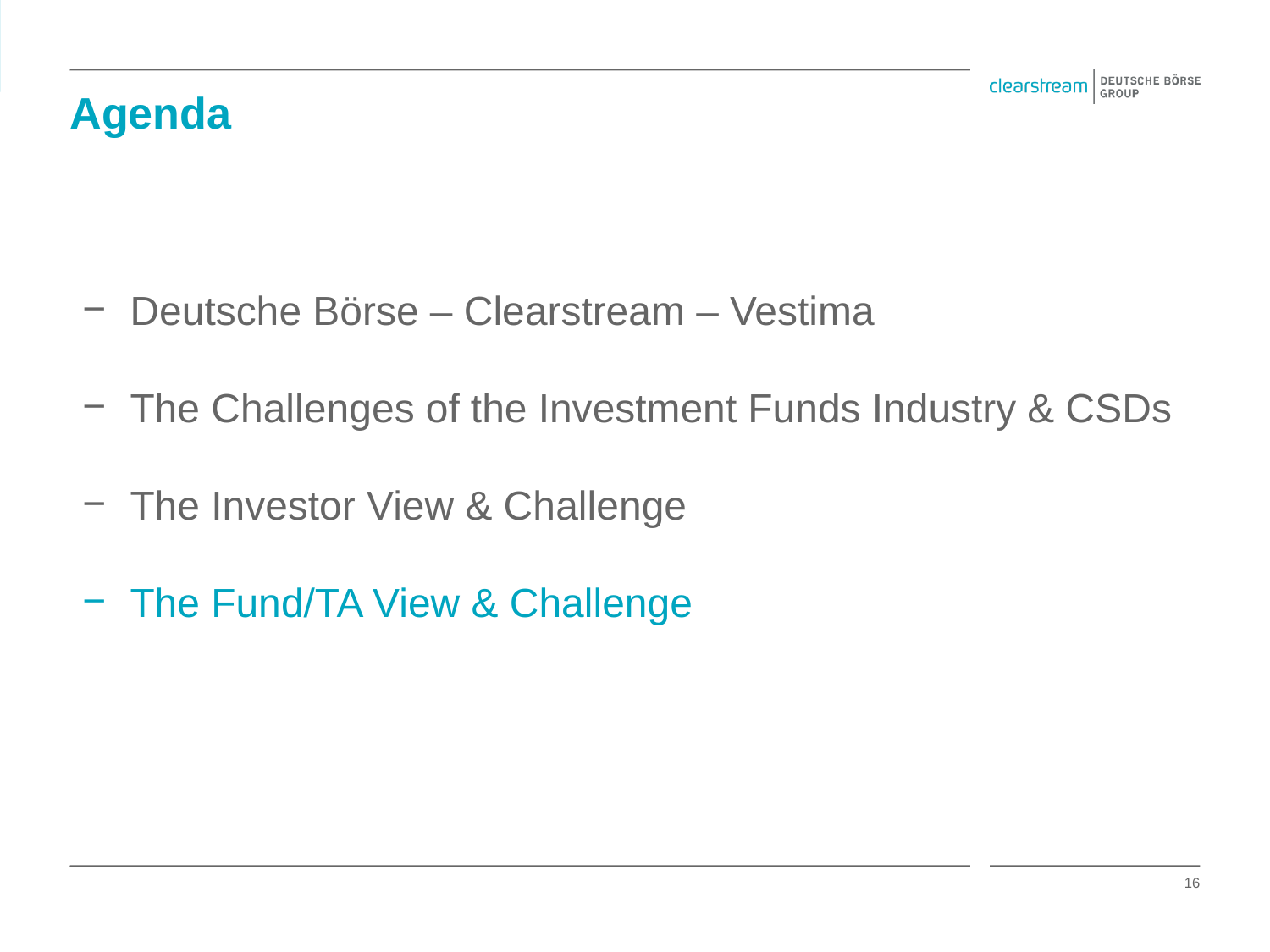

# Agenda
Deutsche Börse – Clearstream – Vestima
The Challenges of the Investment Funds Industry & CSDs
The Investor View & Challenge
The Fund/TA View & Challenge
16